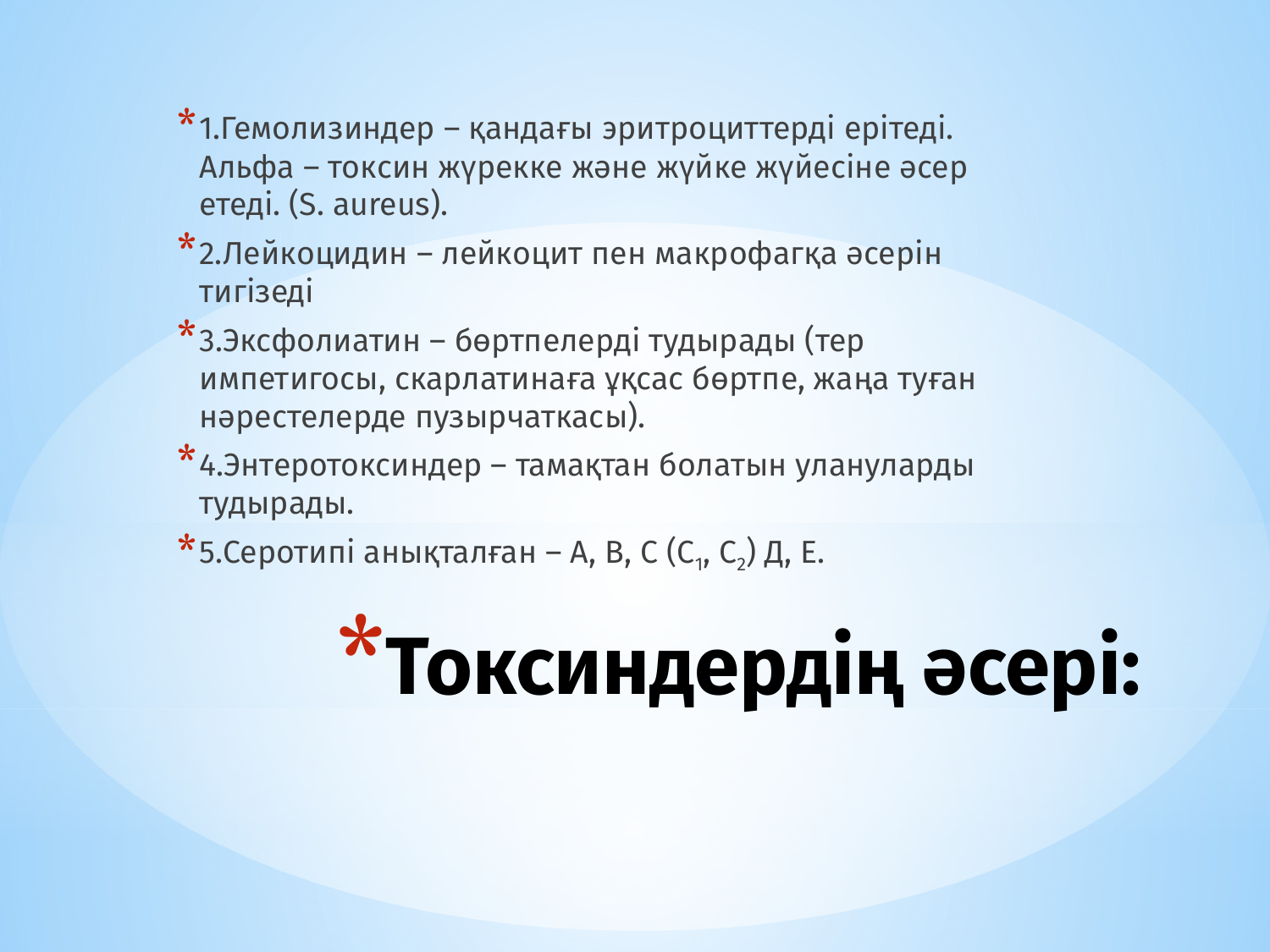

1.Гемолизиндер – қандағы эритроциттерді ерітеді. Альфа – токсин жүрекке және жүйке жүйесіне әсер етеді. (S. aureus).
2.Лейкоцидин – лейкоцит пен макрофагқа әсерін тигізеді
3.Эксфолиатин – бөртпелерді тудырады (тер импетигосы, скарлатинаға ұқсас бөртпе, жаңа туған нәрестелерде пузырчаткасы).
4.Энтеротоксиндер – тамақтан болатын улануларды тудырады.
5.Серотипі анықталған – А, В, С (С1, С2) Д, Е.

# Токсиндердің әсері: